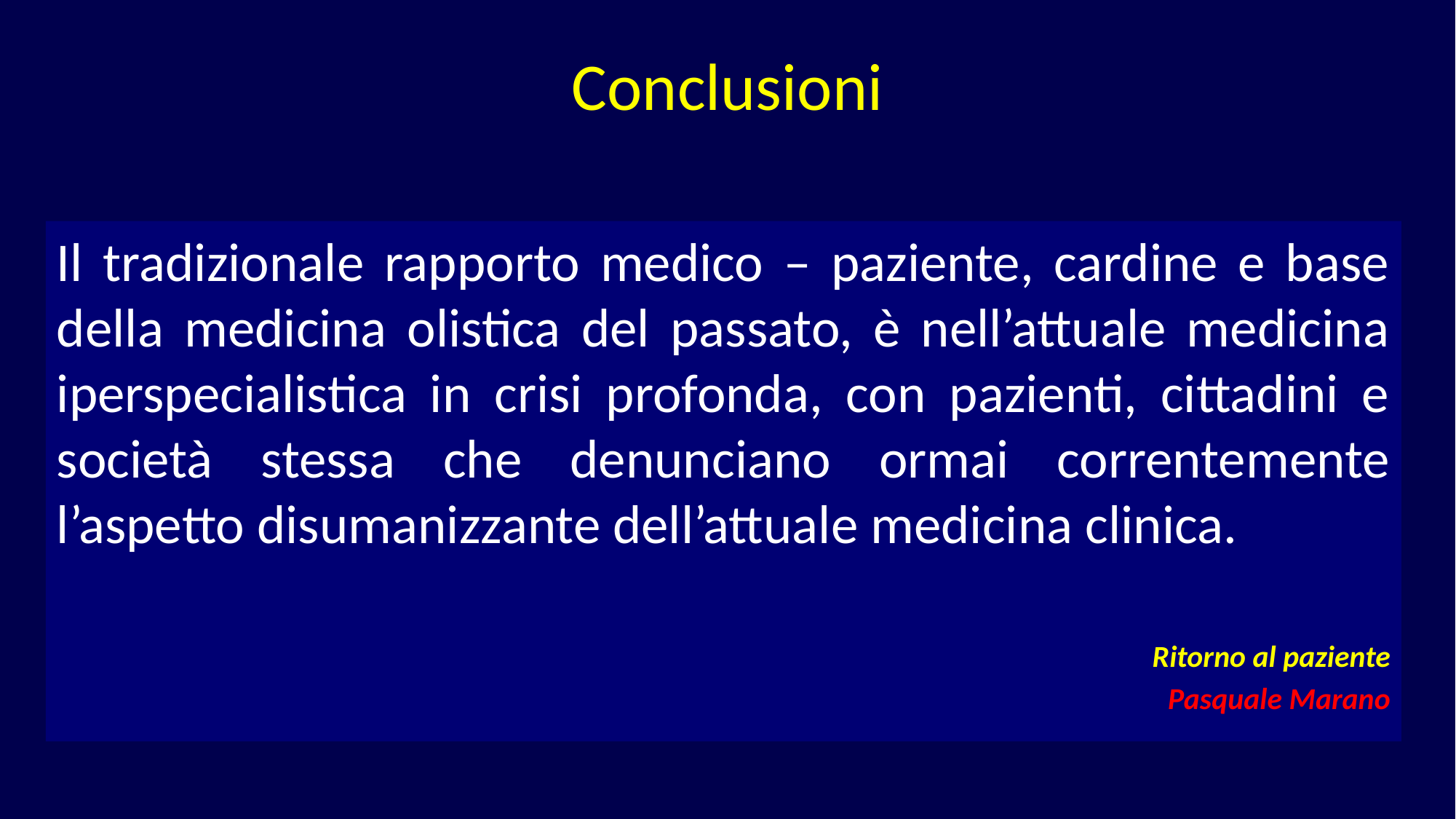

# Conclusioni
Il tradizionale rapporto medico – paziente, cardine e base della medicina olistica del passato, è nell’attuale medicina iperspecialistica in crisi profonda, con pazienti, cittadini e società stessa che denunciano ormai correntemente l’aspetto disumanizzante dell’attuale medicina clinica.

Ritorno al paziente
Pasquale Marano